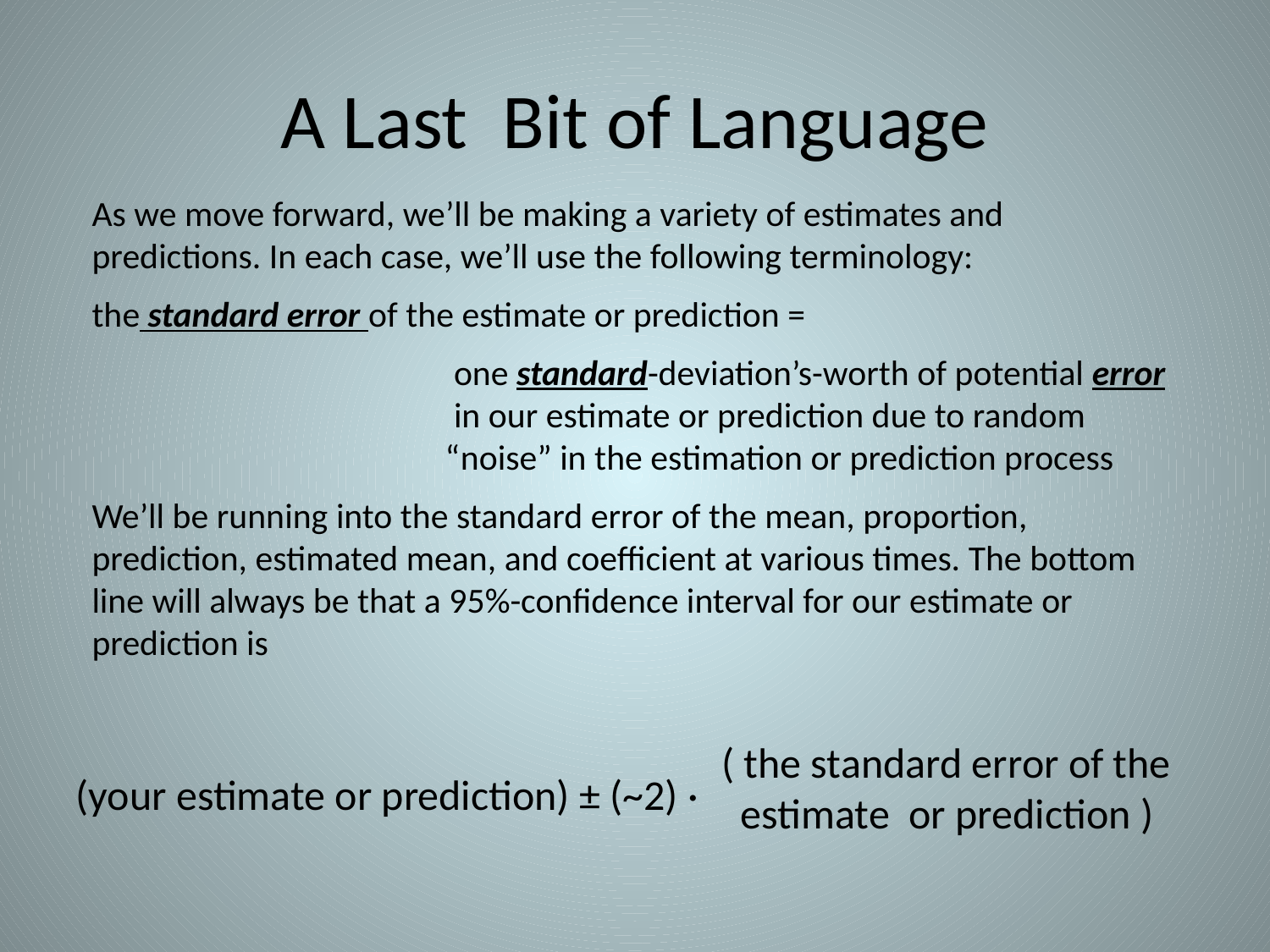

# A Last  Bit of Language
As we move forward, we’ll be making a variety of estimates and predictions. In each case, we’ll use the following terminology:
the standard error of the estimate or prediction =
                                             one standard-deviation’s-worth of potential error
                                             in our estimate or prediction due to random
                                            “noise” in the estimation or prediction process
We’ll be running into the standard error of the mean, proportion, prediction, estimated mean, and coefficient at various times. The bottom line will always be that a 95%-confidence interval for our estimate or prediction is
( the standard error of the
  estimate  or prediction )
(your estimate or prediction) ± (~2) ·